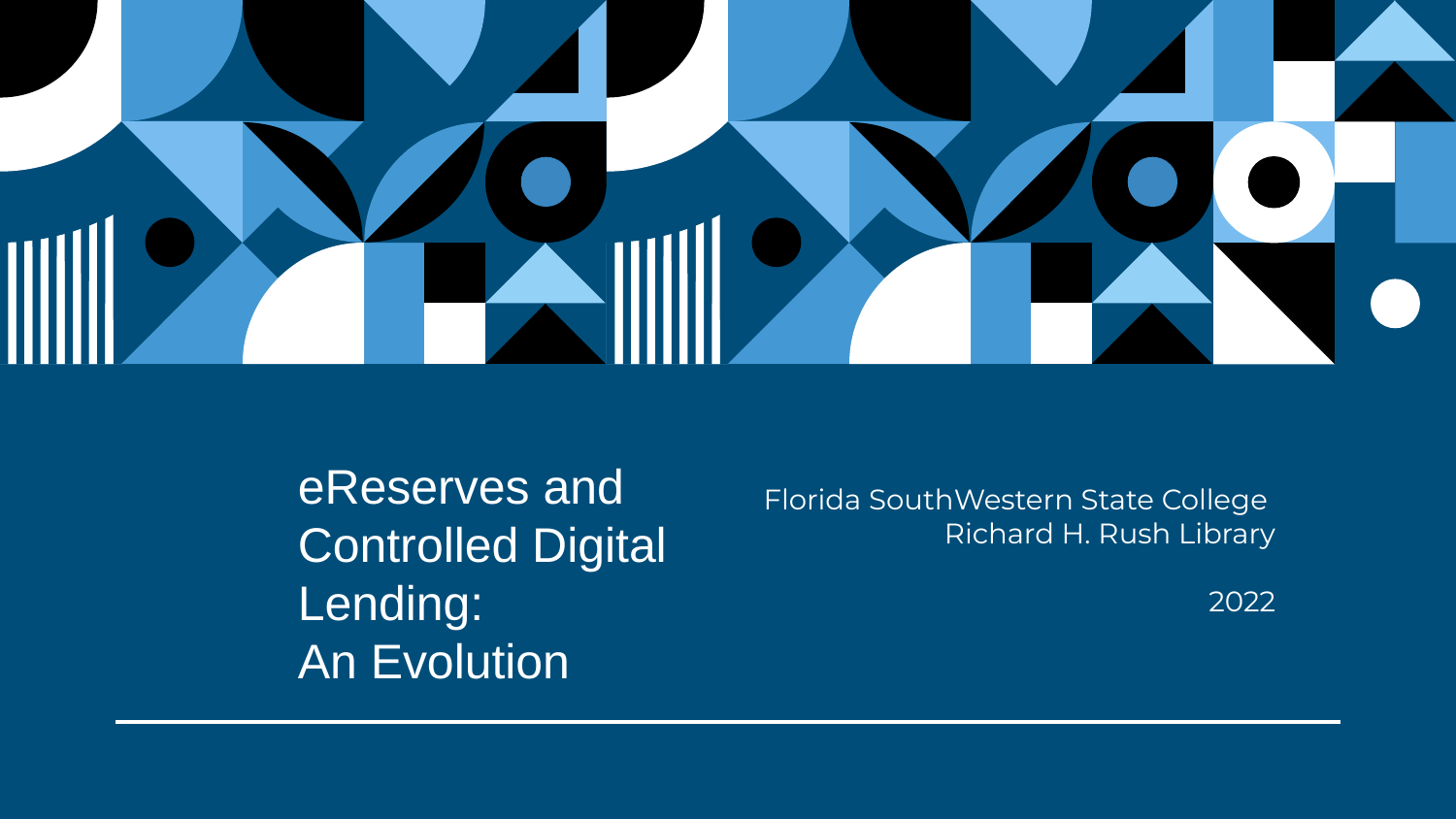

# eReserves and Controlled Digital Lending: An Evolution
Florida SouthWestern State College
Richard H. Rush Library
2022